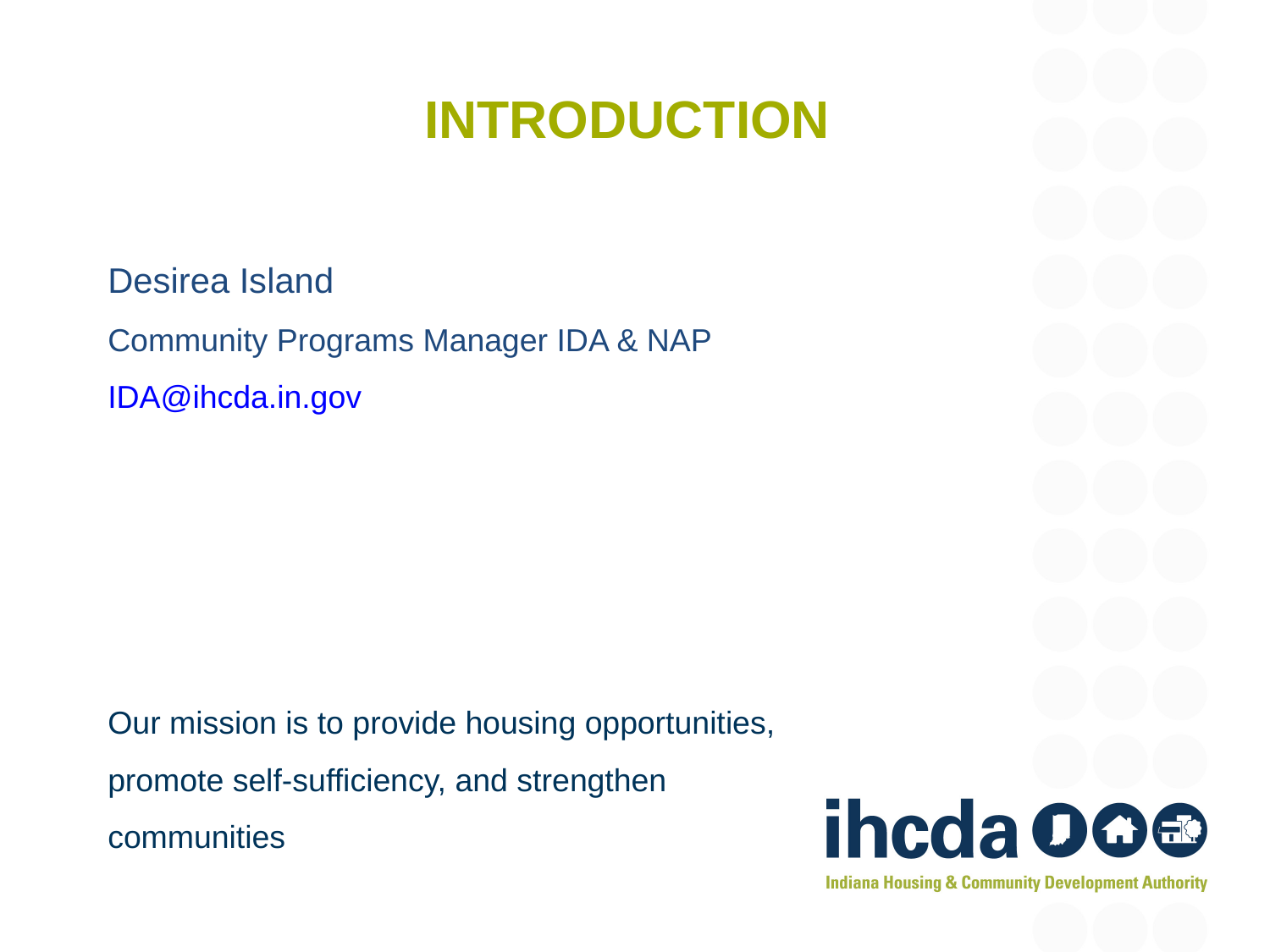

# Introduction
Desirea Island
Community Programs Manager IDA & NAP
IDA@ihcda.in.gov

Our mission is to provide housing opportunities, promote self-sufficiency, and strengthen communities